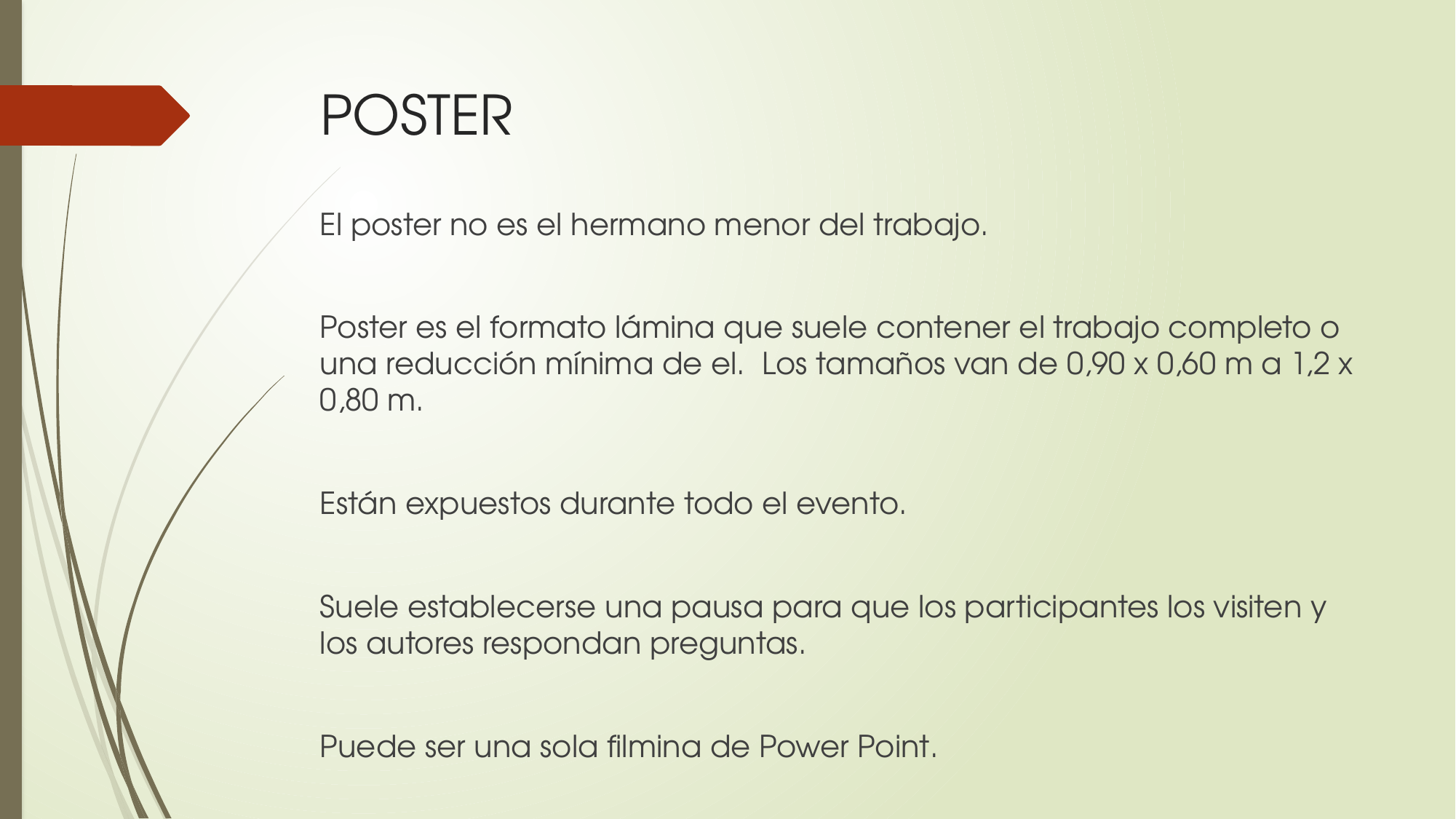

# POSTER
El poster no es el hermano menor del trabajo.

Poster es el formato lámina que suele contener el trabajo completo o una reducción mínima de el.  Los tamaños van de 0,90 x 0,60 m a 1,2 x 0,80 m.

Están expuestos durante todo el evento.

Suele establecerse una pausa para que los participantes los visiten y los autores respondan preguntas.

Puede ser una sola filmina de Power Point.